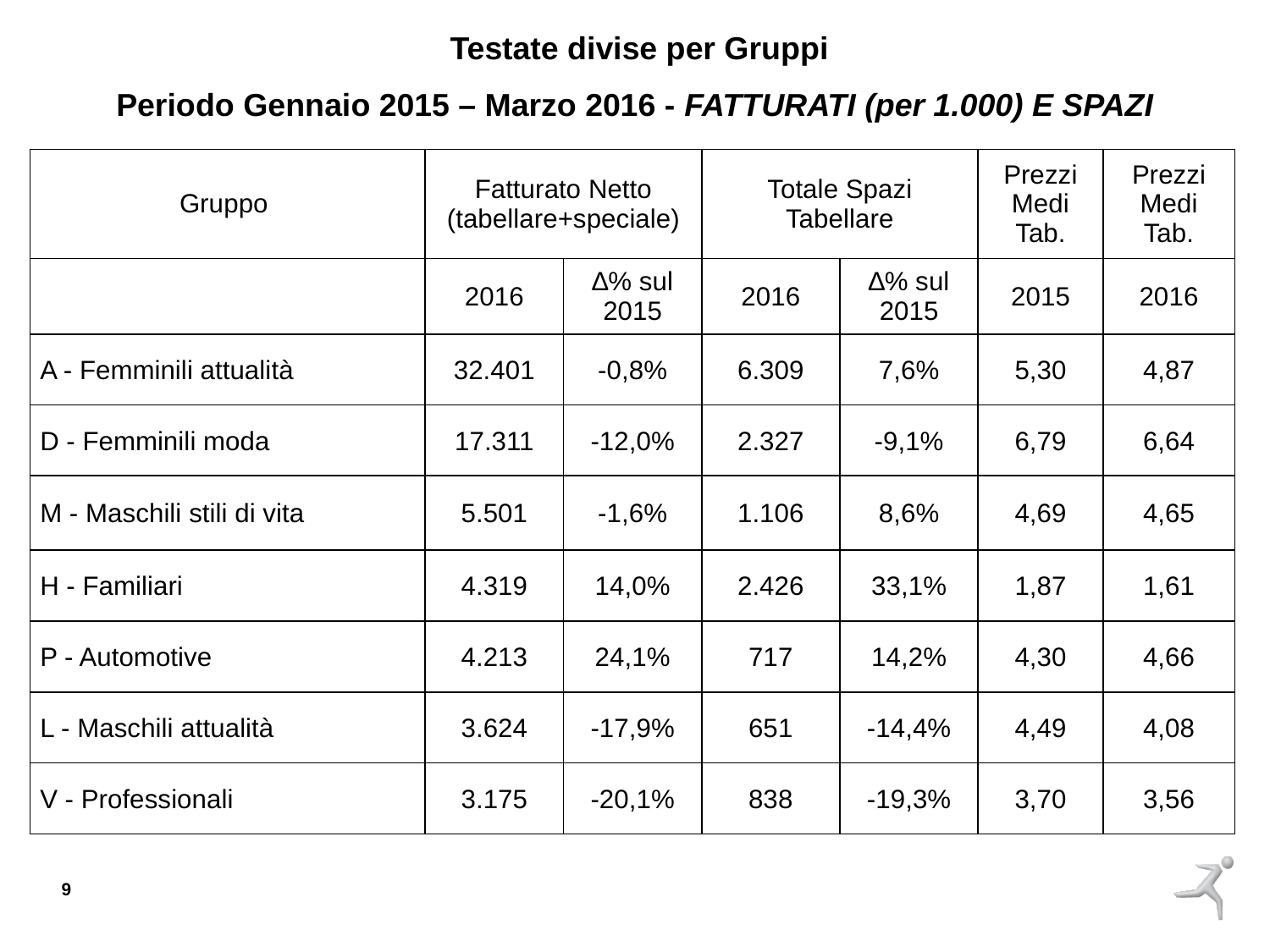

Testate divise per Gruppi
Periodo Gennaio 2015 – Marzo 2016 - FATTURATI (per 1.000) E SPAZI
| Gruppo | Fatturato Netto (tabellare+speciale) |  | Totale Spazi Tabellare |  | Prezzi Medi Tab. | Prezzi Medi Tab. |
| --- | --- | --- | --- | --- | --- | --- |
|  | 2016 | ∆% sul 2015 | 2016 | ∆% sul 2015 | 2015 | 2016 |
| A - Femminili attualità | 32.401 | -0,8% | 6.309 | 7,6% | 5,30 | 4,87 |
| D - Femminili moda | 17.311 | -12,0% | 2.327 | -9,1% | 6,79 | 6,64 |
| M - Maschili stili di vita | 5.501 | -1,6% | 1.106 | 8,6% | 4,69 | 4,65 |
| H - Familiari | 4.319 | 14,0% | 2.426 | 33,1% | 1,87 | 1,61 |
| P - Automotive | 4.213 | 24,1% | 717 | 14,2% | 4,30 | 4,66 |
| L - Maschili attualità | 3.624 | -17,9% | 651 | -14,4% | 4,49 | 4,08 |
| V - Professionali | 3.175 | -20,1% | 838 | -19,3% | 3,70 | 3,56 |